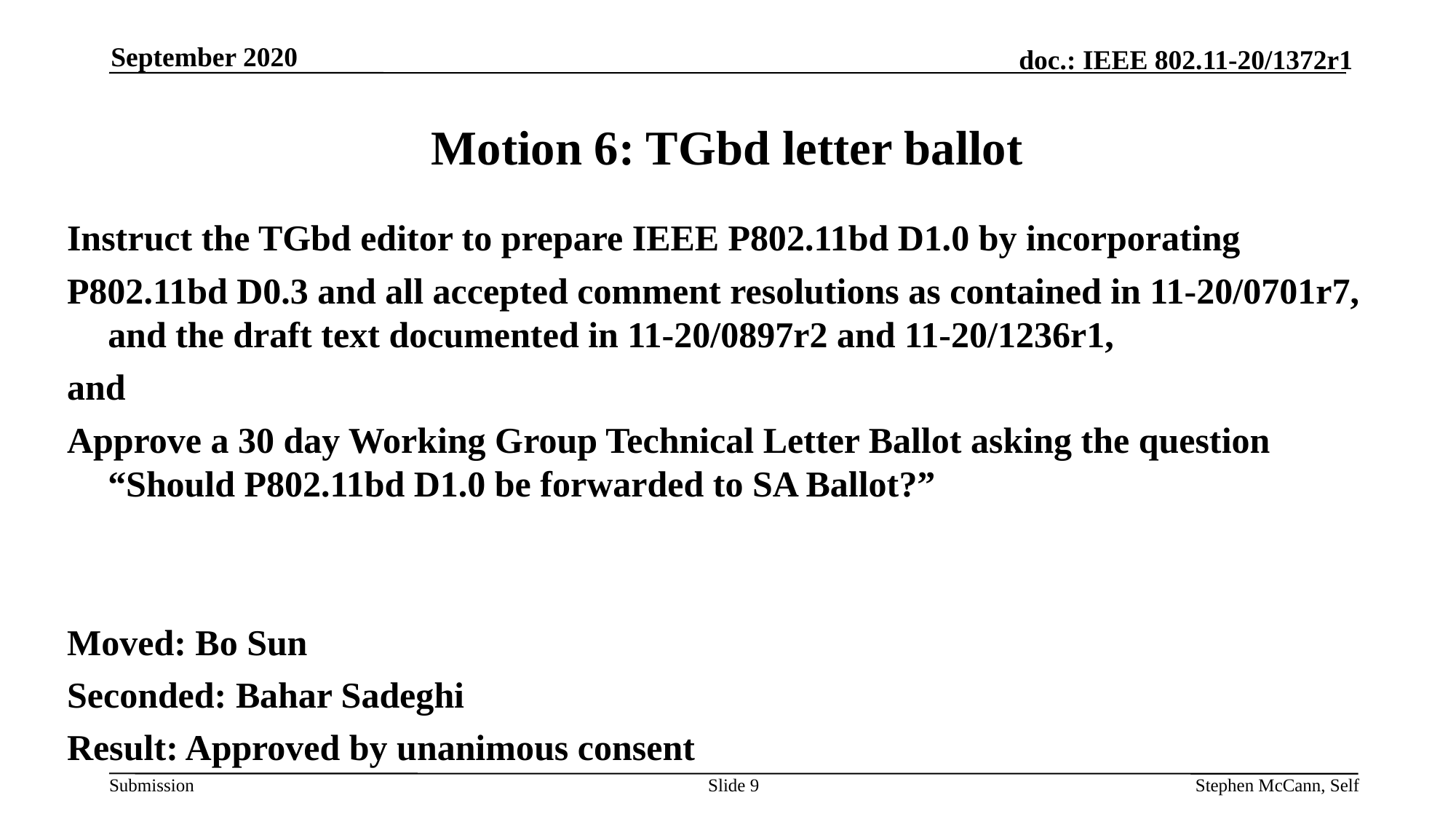

September 2020
# Motion 6: TGbd letter ballot
Instruct the TGbd editor to prepare IEEE P802.11bd D1.0 by incorporating
P802.11bd D0.3 and all accepted comment resolutions as contained in 11-20/0701r7, and the draft text documented in 11-20/0897r2 and 11-20/1236r1,
and
Approve a 30 day Working Group Technical Letter Ballot asking the question “Should P802.11bd D1.0 be forwarded to SA Ballot?”

Moved: Bo Sun
Seconded: Bahar Sadeghi
Result: Approved by unanimous consent
Slide 9
Stephen McCann, Self